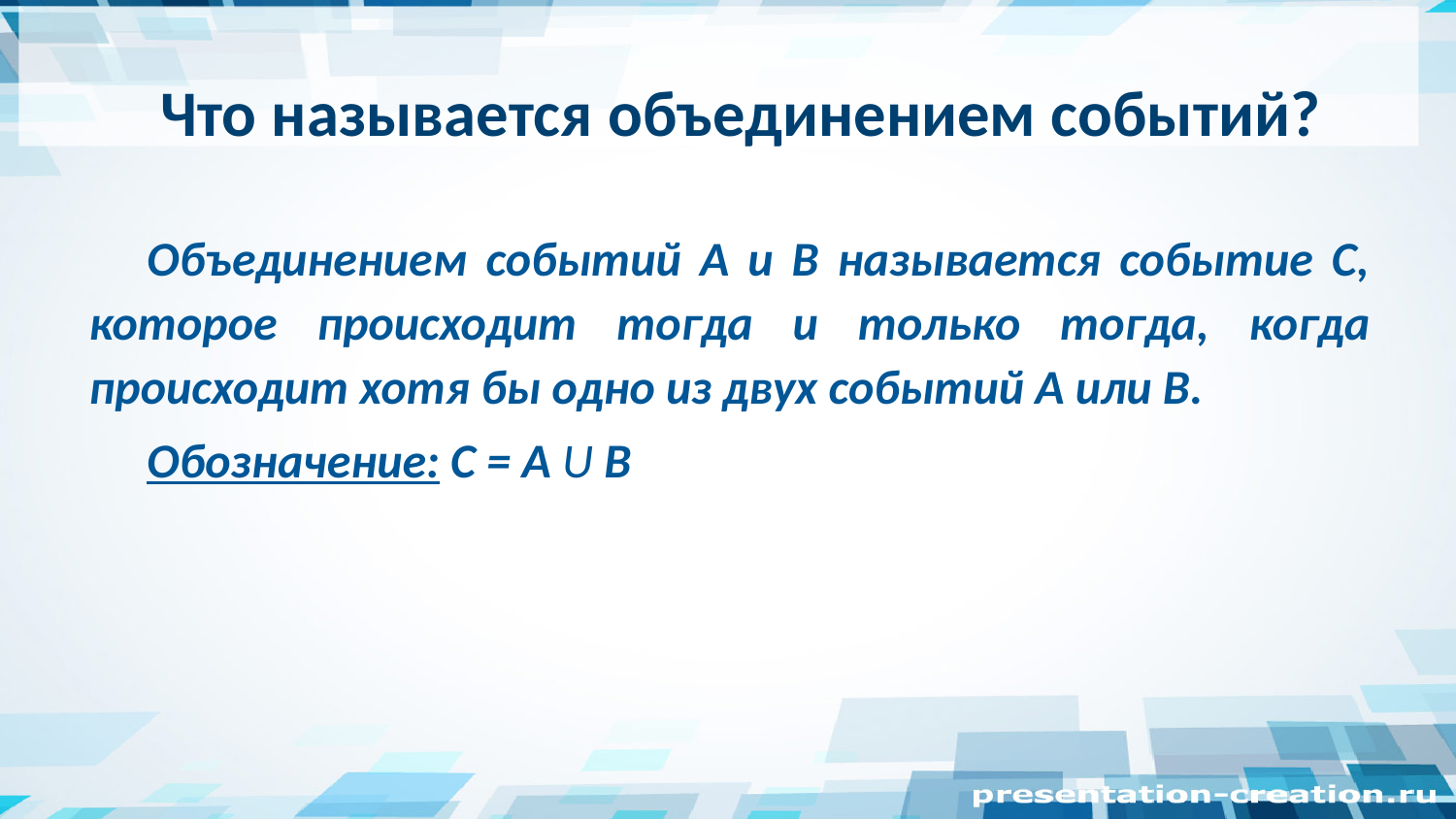

# Что называется объединением событий?
Объединением событий А и В называется событие С, которое происходит тогда и только тогда, когда происходит хотя бы одно из двух событий А или В.
Обозначение: C = A U B